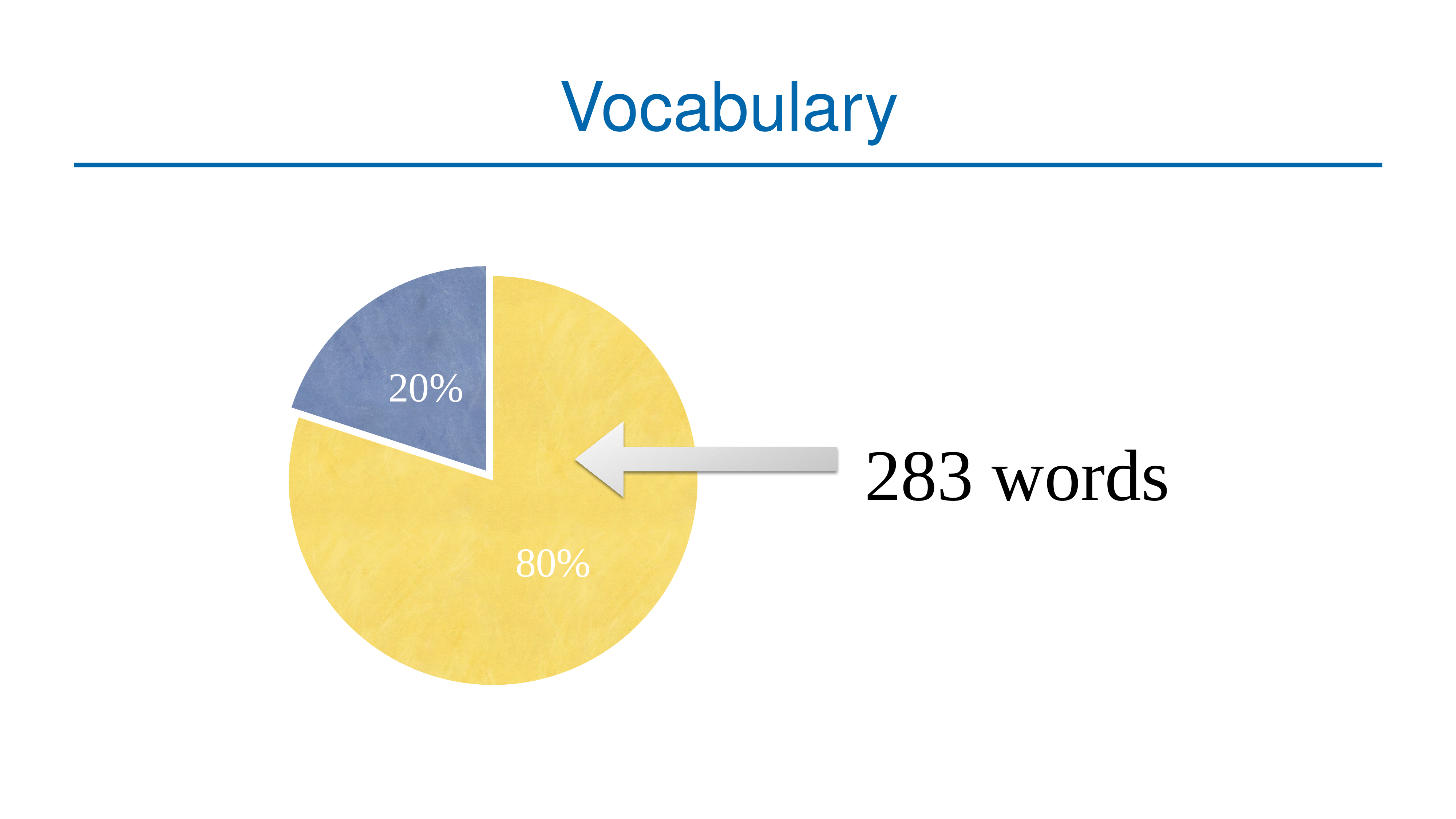

# Vocabulary

### Chart

| Category | Region 1 |
|---|---|
283 words